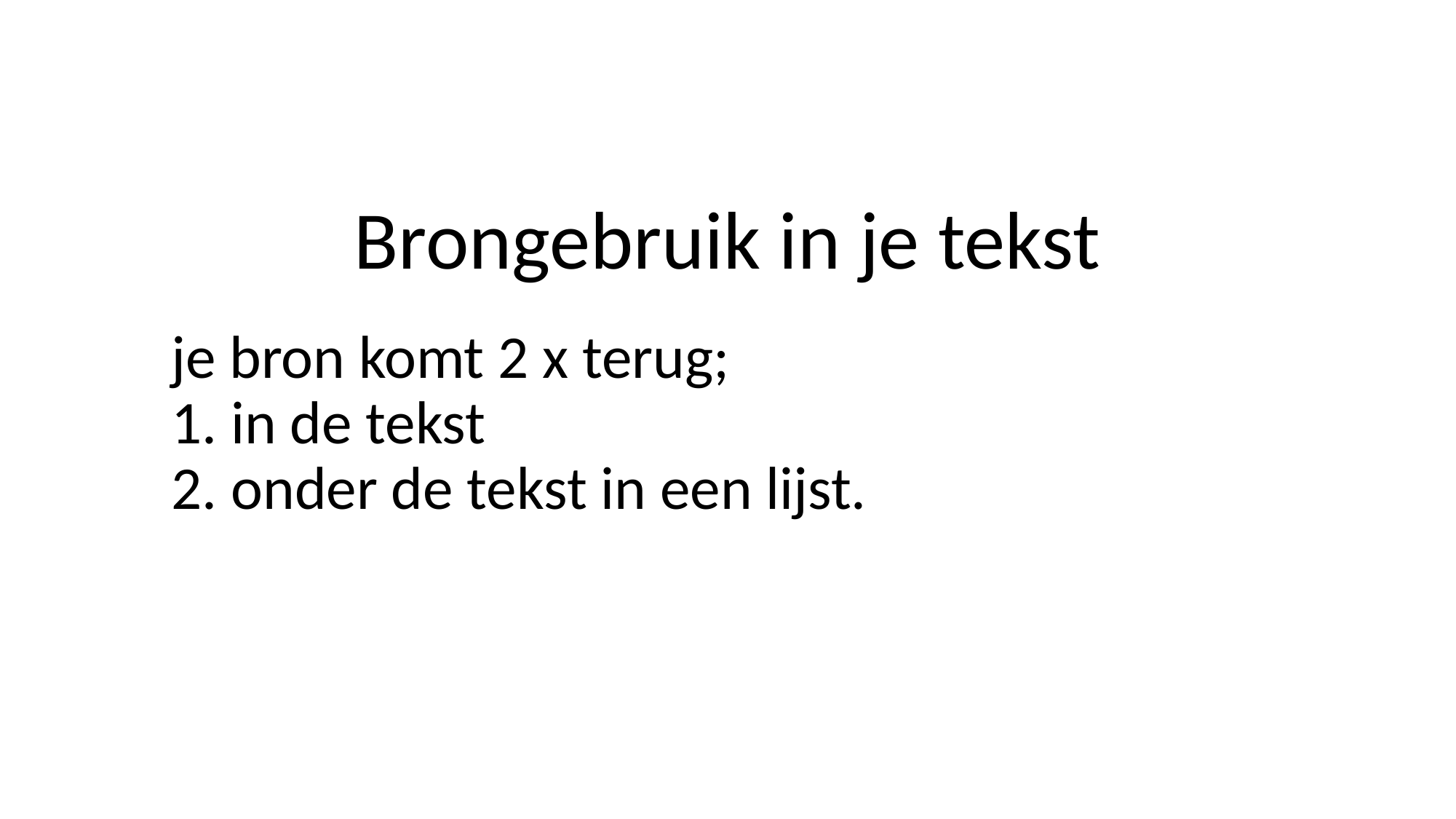

# Brongebruik in je tekst
je bron komt 2 x terug;
1. in de tekst
2. onder de tekst in een lijst.